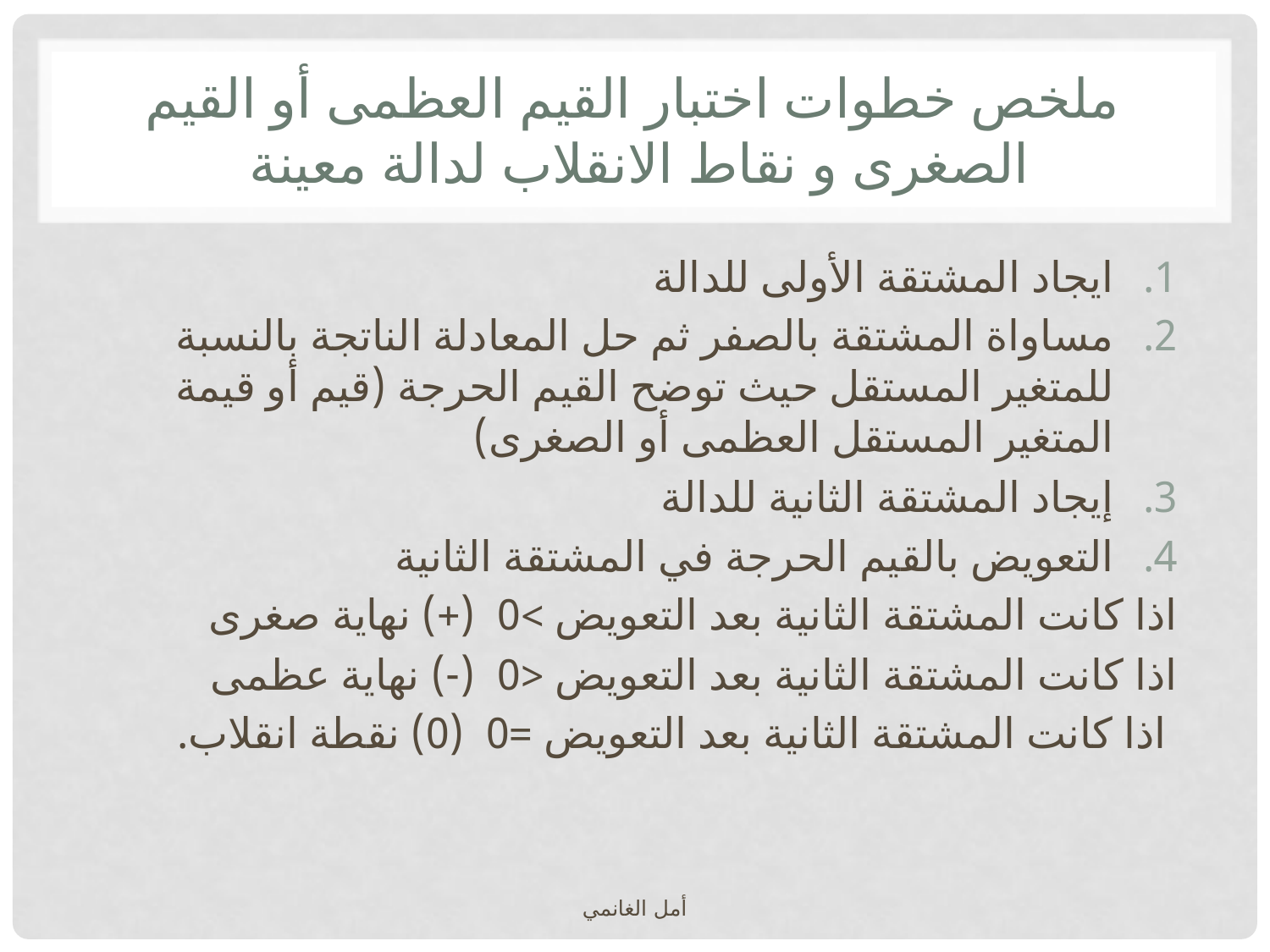

# ملخص خطوات اختبار القيم العظمى أو القيم الصغرى و نقاط الانقلاب لدالة معينة
ايجاد المشتقة الأولى للدالة
مساواة المشتقة بالصفر ثم حل المعادلة الناتجة بالنسبة للمتغير المستقل حيث توضح القيم الحرجة (قيم أو قيمة المتغير المستقل العظمى أو الصغرى)
إيجاد المشتقة الثانية للدالة
التعويض بالقيم الحرجة في المشتقة الثانية
اذا كانت المشتقة الثانية بعد التعويض >0  (+) نهاية صغرى
اذا كانت المشتقة الثانية بعد التعويض <0  (-) نهاية عظمى
 اذا كانت المشتقة الثانية بعد التعويض =0  (0) نقطة انقلاب.

أمل الغانمي